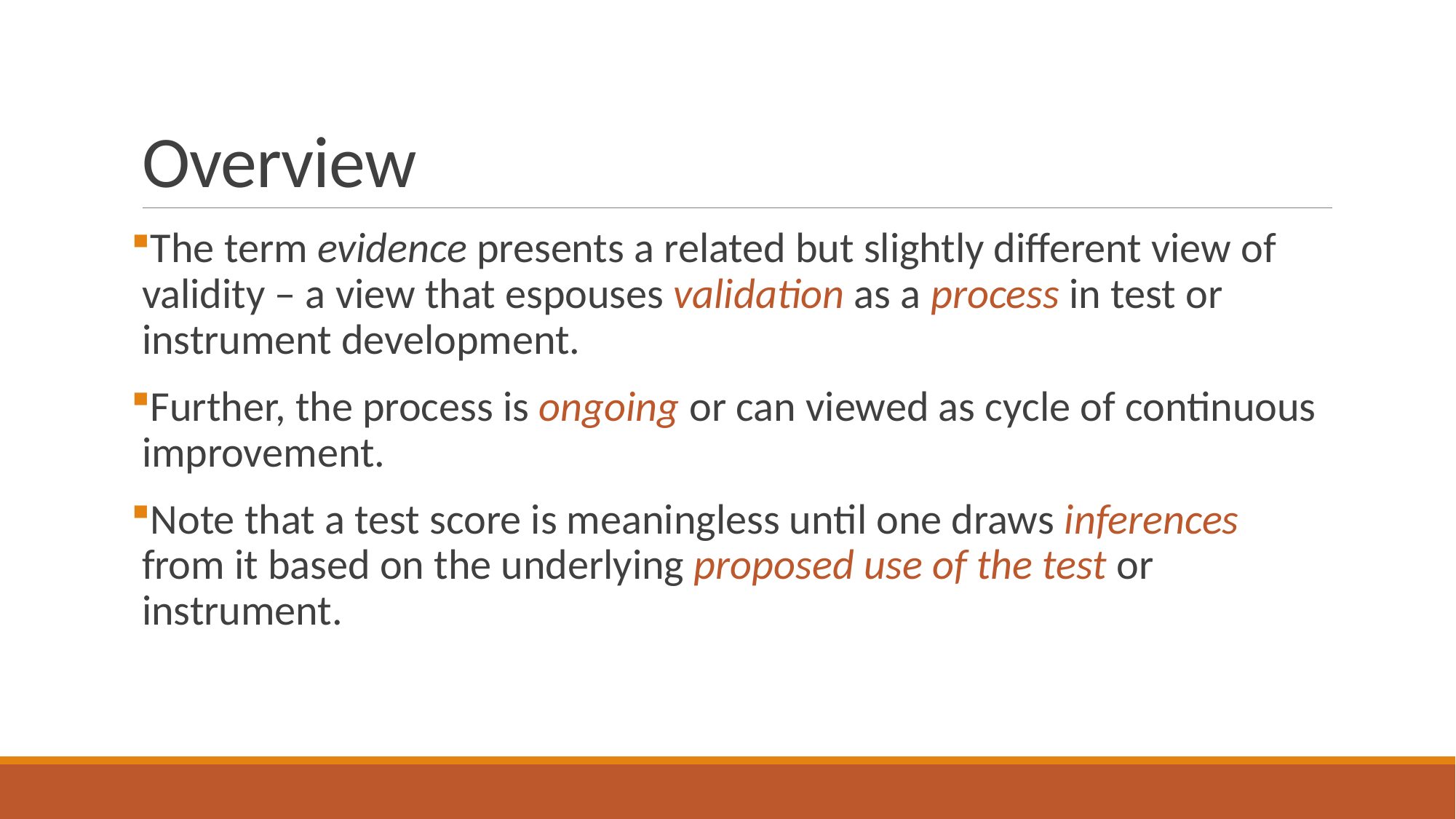

# Overview
The term evidence presents a related but slightly different view of validity – a view that espouses validation as a process in test or instrument development.
Further, the process is ongoing or can viewed as cycle of continuous improvement.
Note that a test score is meaningless until one draws inferences from it based on the underlying proposed use of the test or instrument.